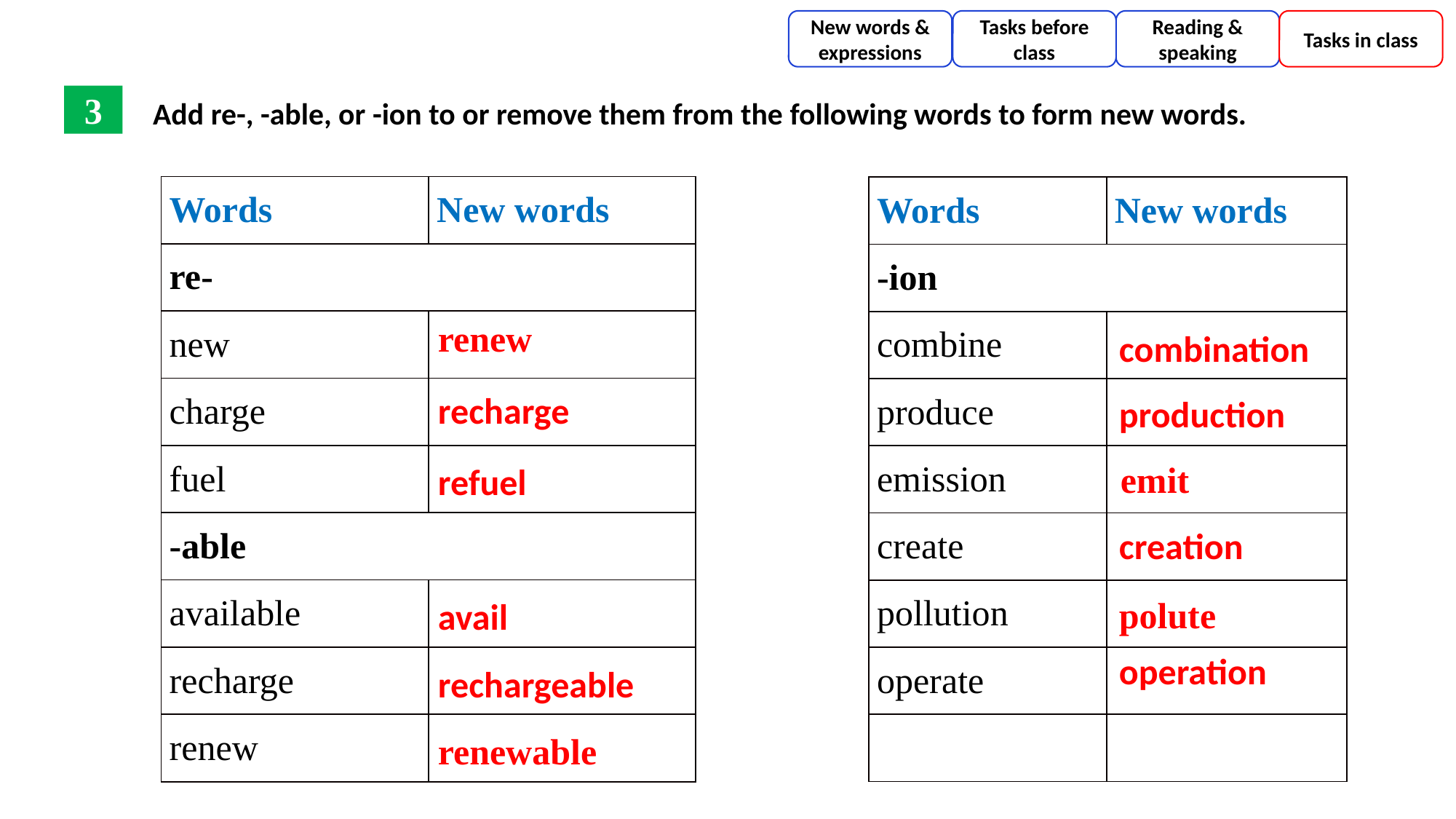

New words & expressions
Tasks before class
Reading & speaking
Tasks in class
Add re-, -able, or -ion to or remove them from the following words to form new words.
3
| Words | New words |
| --- | --- |
| re- |  |
| new |  |
| charge |  |
| fuel |  |
| -able |  |
| available |  |
| recharge |  |
| renew |  |
| Words | New words |
| --- | --- |
| -ion |  |
| combine |  |
| produce |  |
| emission |  |
| create |  |
| pollution |  |
| operate |  |
|  |  |
renew
combination
recharge
production
 emit
refuel
creation
polute
avail
operation
rechargeable
renewable